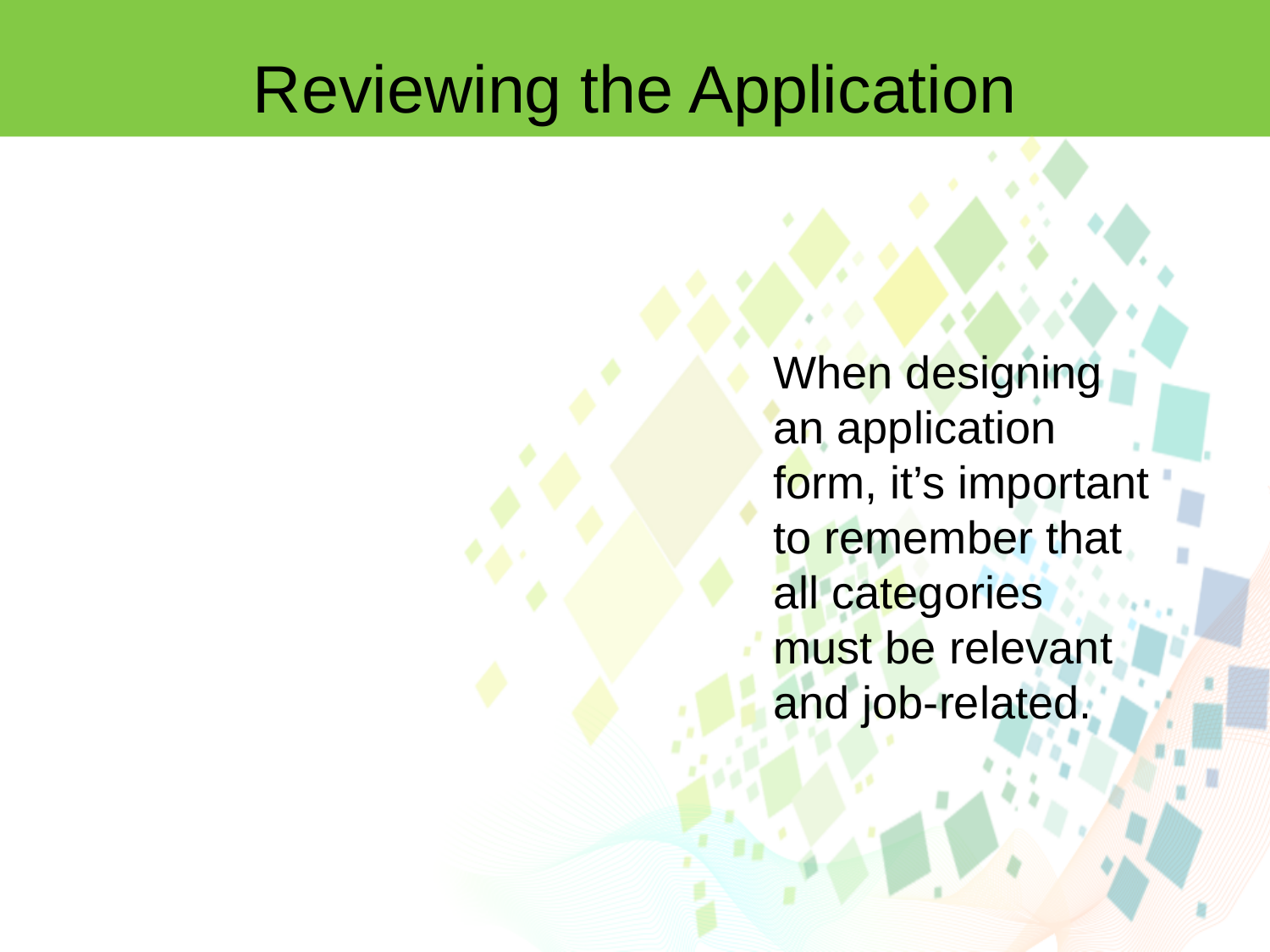

Reviewing the Application
When designing an application form, it’s important to remember that all categories
must be relevant and job-related.